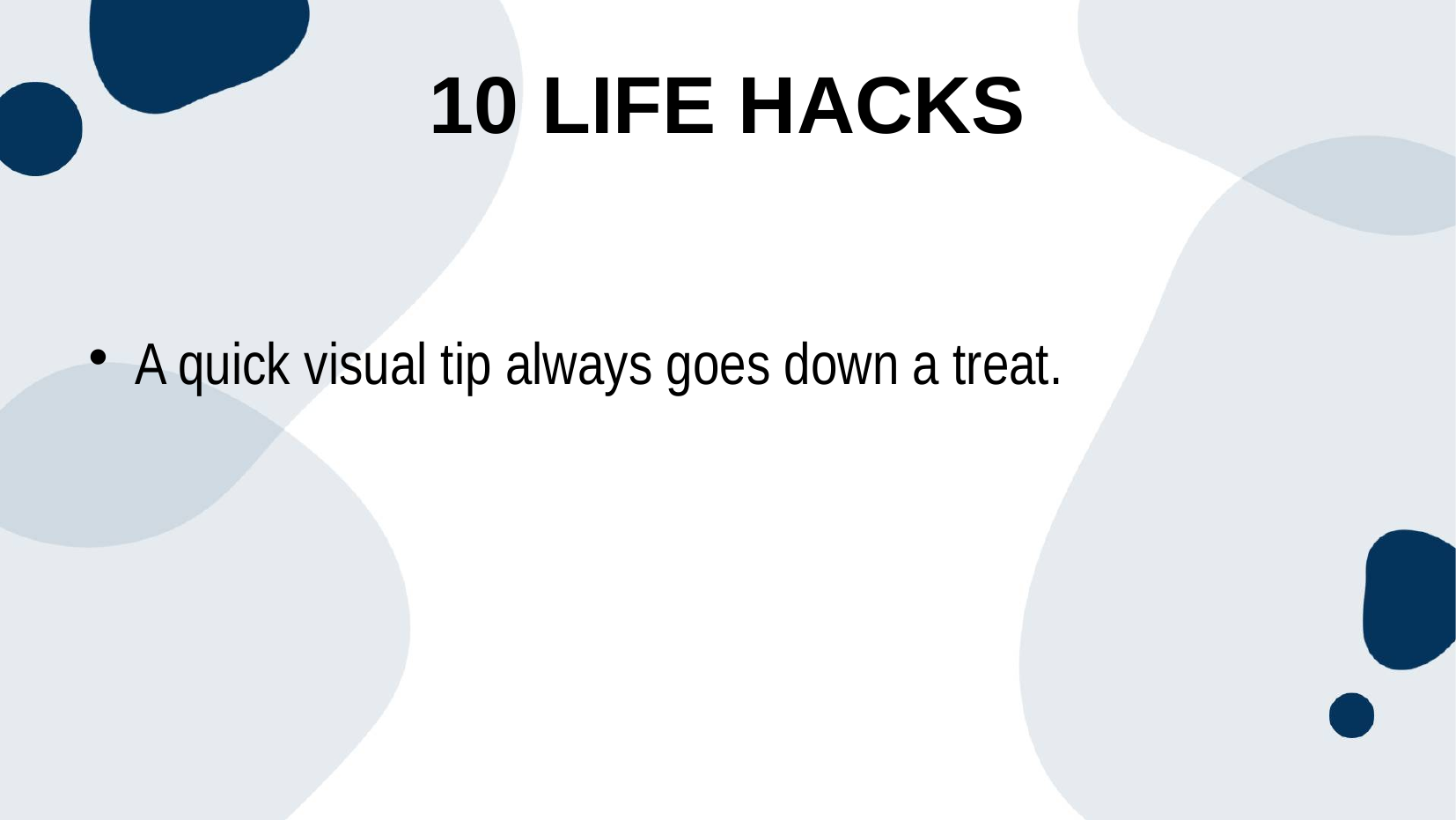

10 Life Hacks
A quick visual tip always goes down a treat.